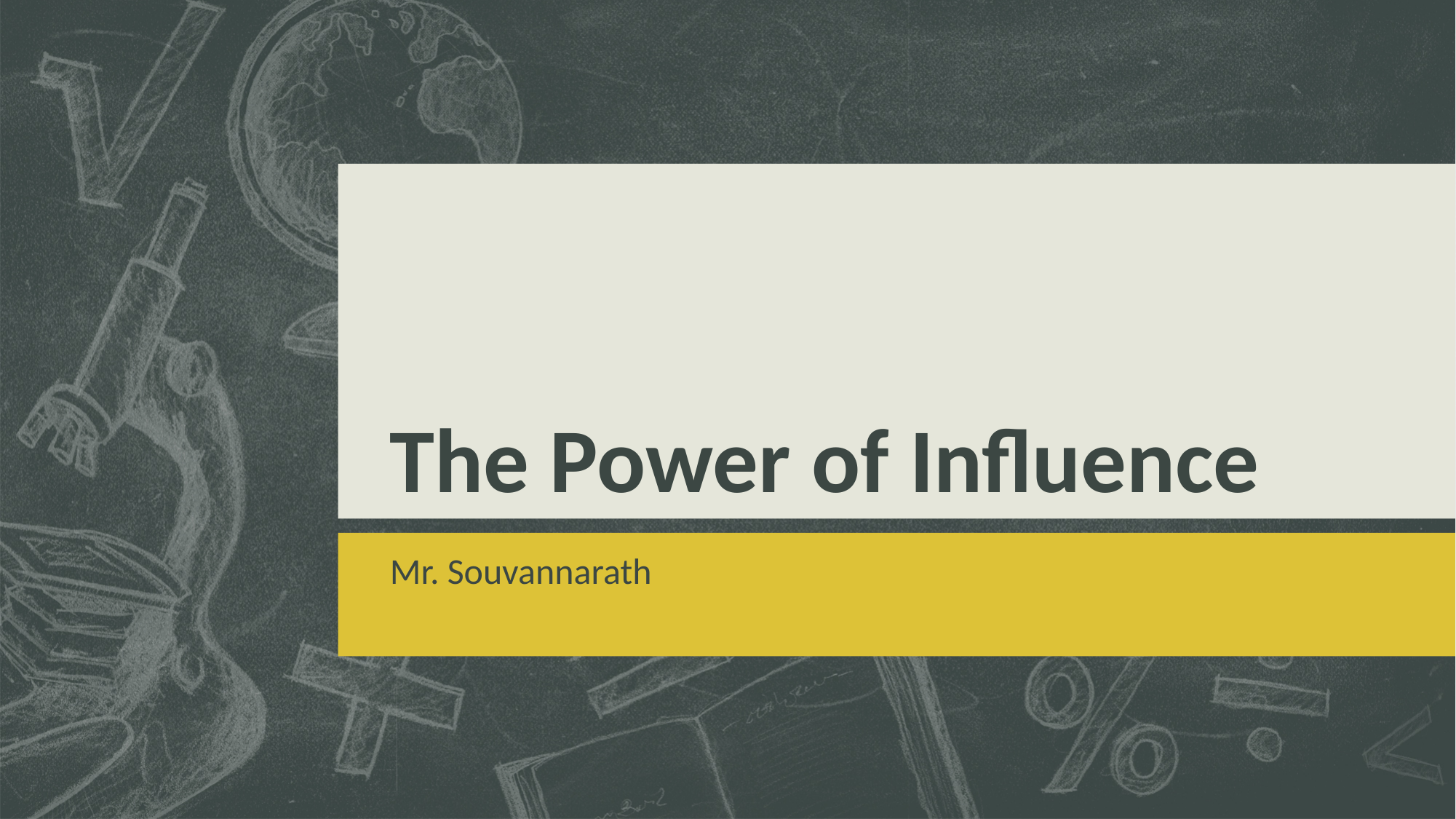

# The Power of Influence
Mr. Souvannarath